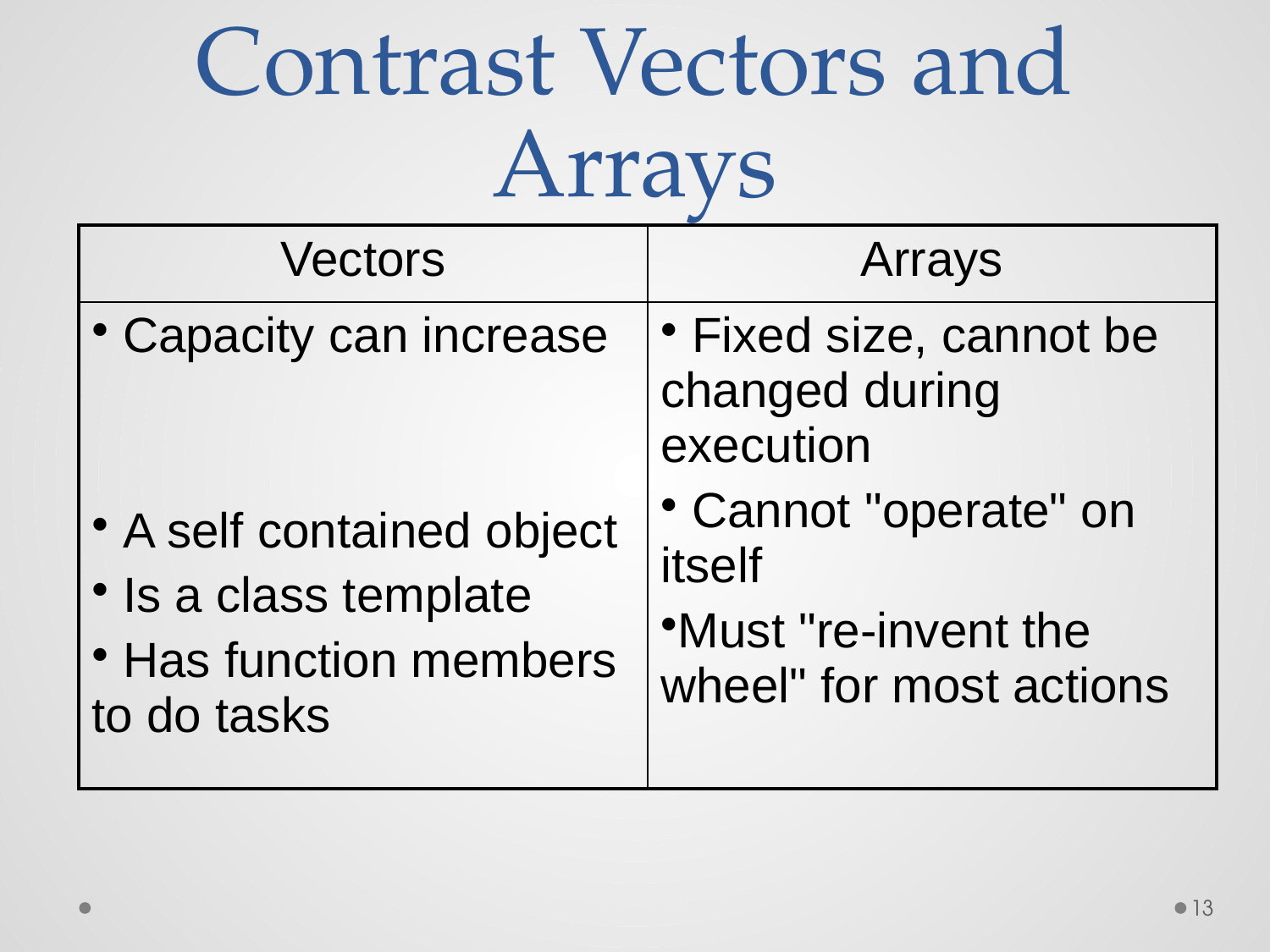

# Contrast Vectors and Arrays
| Vectors | Arrays |
| --- | --- |
| Capacity can increase A self contained object Is a class template Has function members to do tasks | Fixed size, cannot be changed during execution Cannot "operate" on itself Must "re-invent the wheel" for most actions |
13